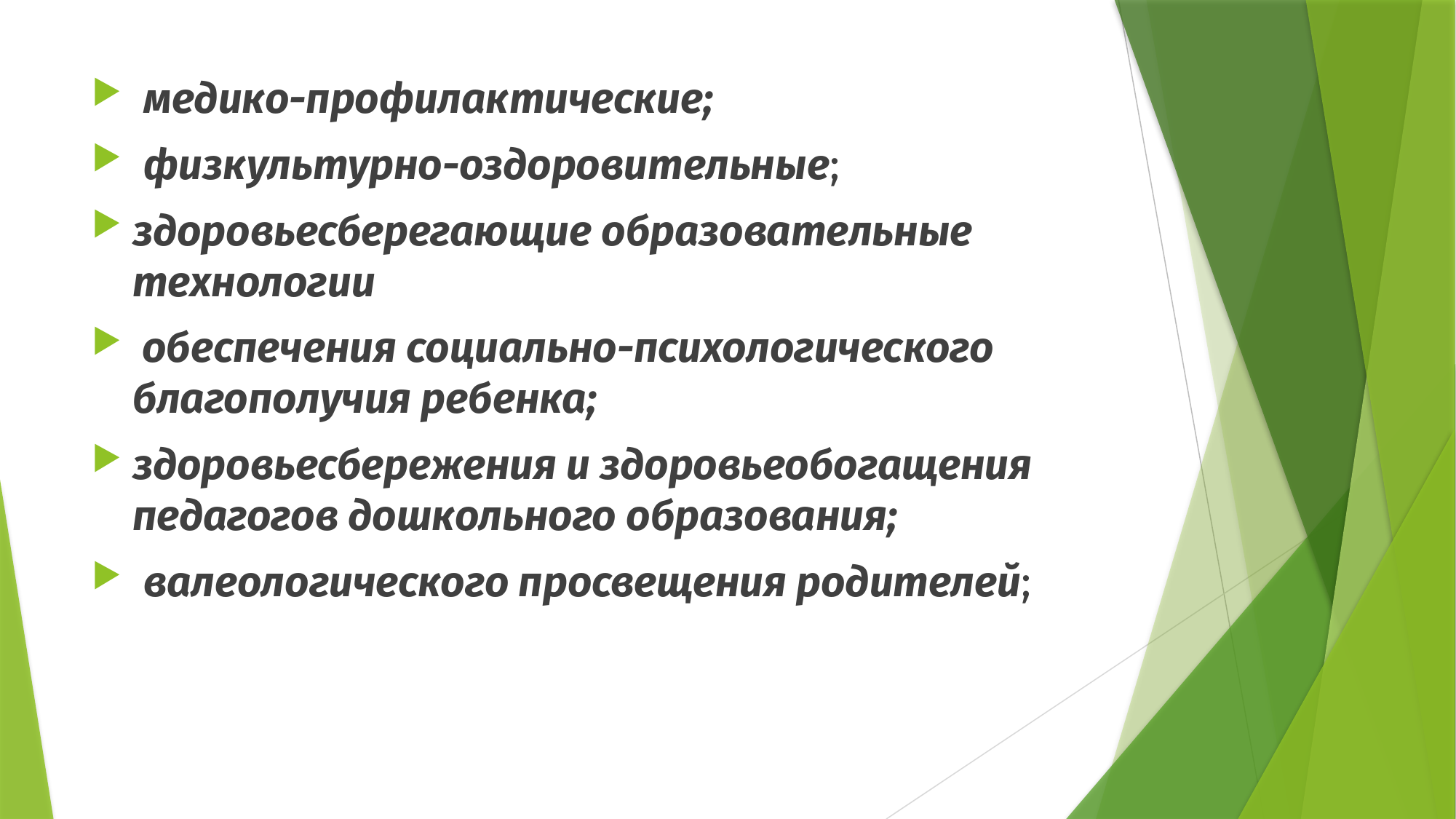

медико-профилактические;
 физкультурно-оздоровительные;
здоровьесберегающие образовательные технологии
 обеспечения социально-психологического благополучия ребенка;
здоровьесбережения и здоровьеобогащения  педагогов дошкольного образования;
 валеологического просвещения родителей;